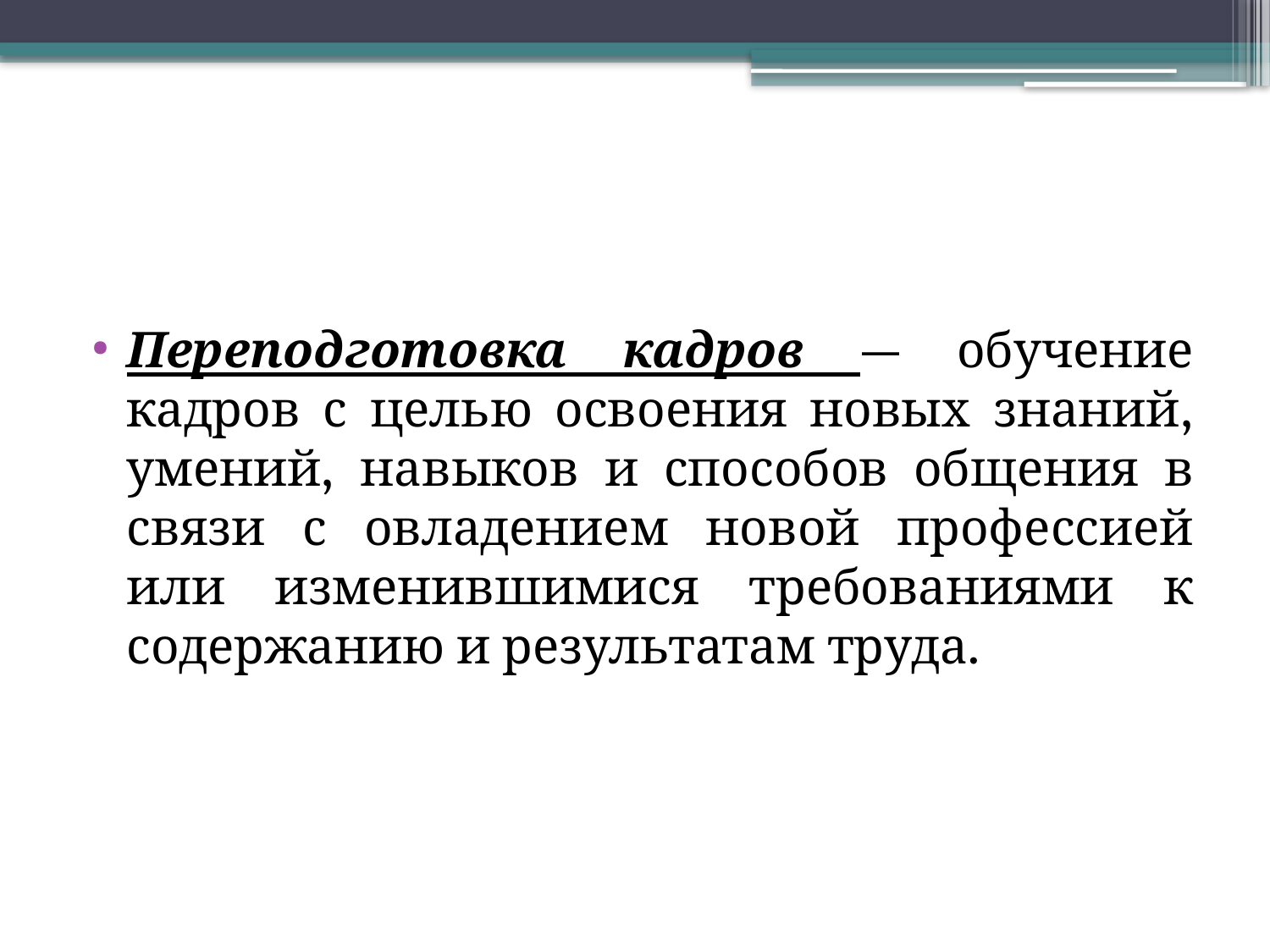

#
Переподготовка кадров — обучение кадров с целью освоения новых знаний, умений, навыков и способов общения в связи с овладением новой профессией или изменившимися требованиями к содержанию и результатам труда.